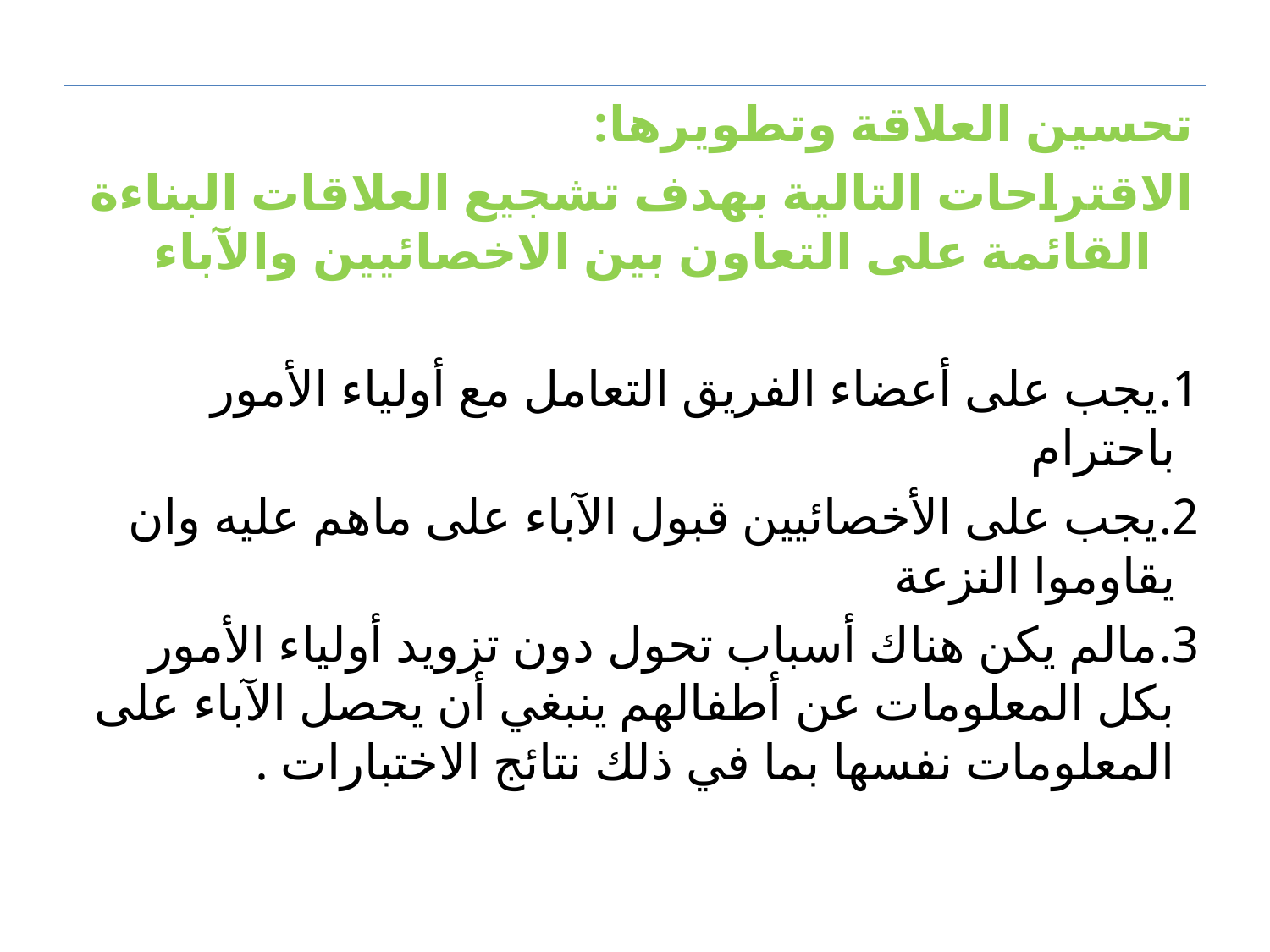

تحسين العلاقة وتطويرها:
الاقتراحات التالية بهدف تشجيع العلاقات البناءة القائمة على التعاون بين الاخصائيين والآباء

يجب على أعضاء الفريق التعامل مع أولياء الأمور باحترام
يجب على الأخصائيين قبول الآباء على ماهم عليه وان يقاوموا النزعة
مالم يكن هناك أسباب تحول دون تزويد أولياء الأمور بكل المعلومات عن أطفالهم ينبغي أن يحصل الآباء على المعلومات نفسها بما في ذلك نتائج الاختبارات .